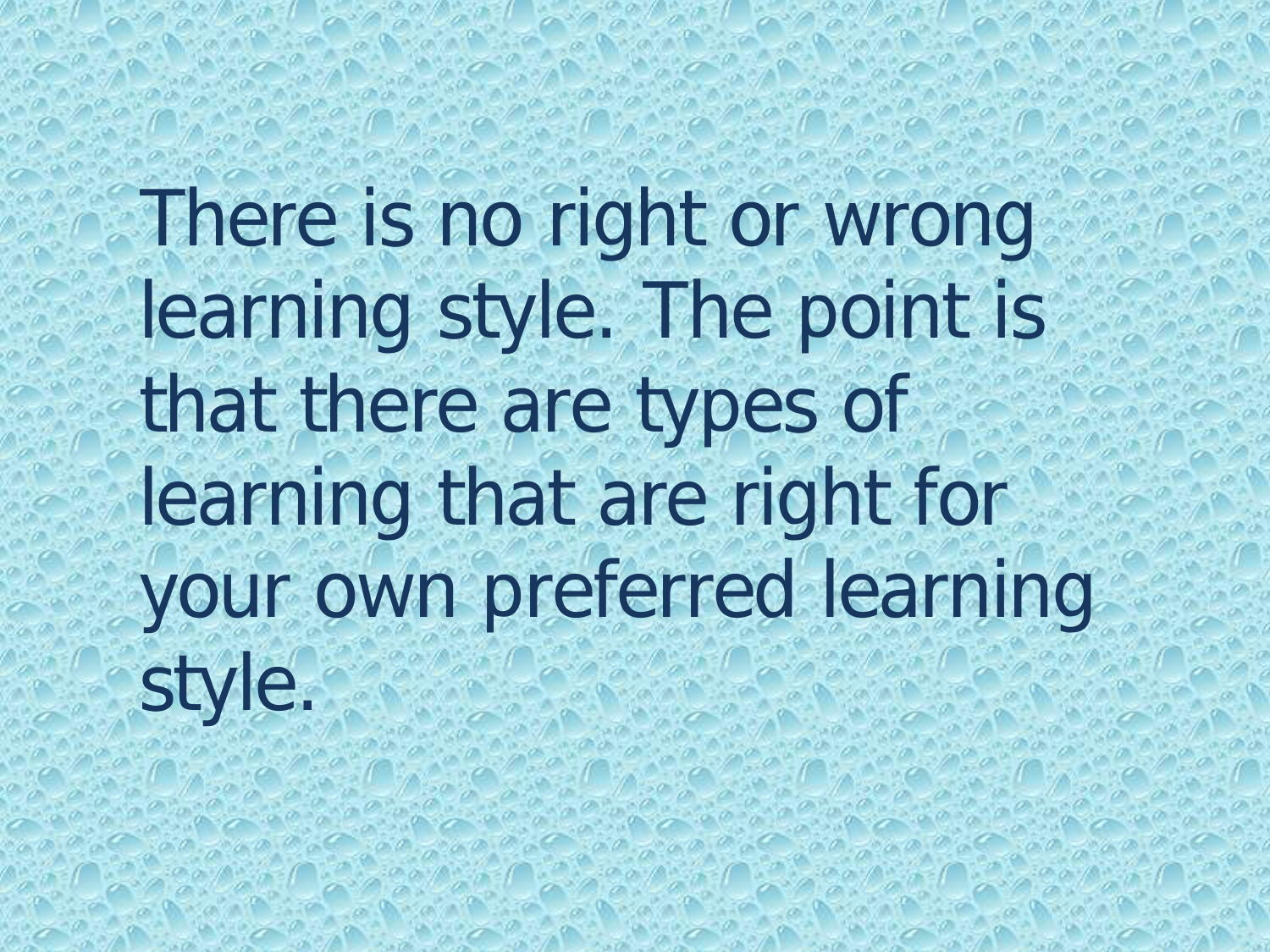

There is no right or wrong learning style. The point is that there are types of learning that are right for your own preferred learning style.